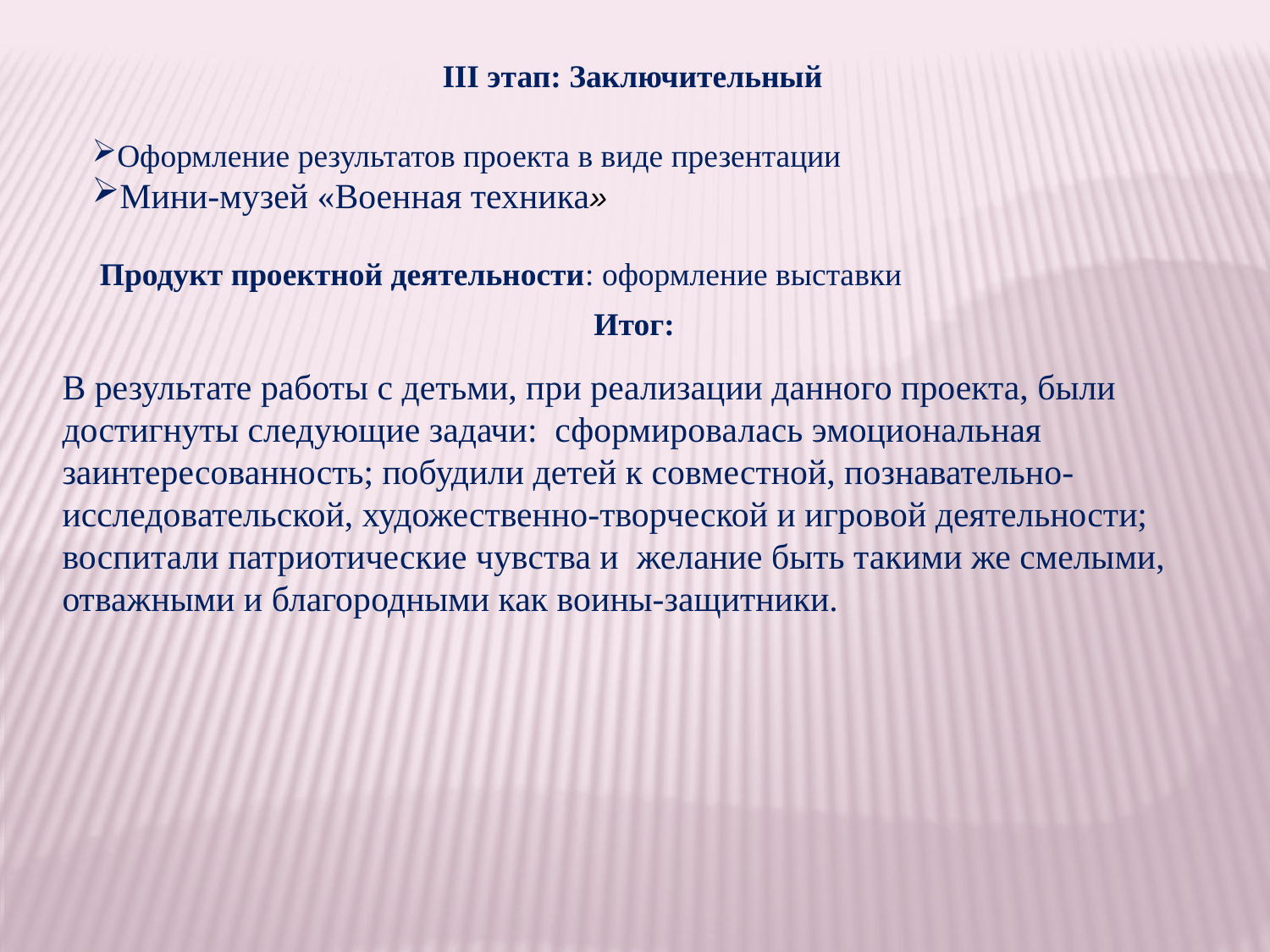

III этап: Заключительный
Оформление результатов проекта в виде презентации
Мини-музей «Военная техника»

 Продукт проектной деятельности: оформление выставки
Итог:

В результате работы с детьми, при реализации данного проекта, были достигнуты следующие задачи:  сформировалась эмоциональная заинтересованность; побудили детей к совместной, познавательно-исследовательской, художественно-творческой и игровой деятельности;  воспитали патриотические чувства и  желание быть такими же смелыми, отважными и благородными как воины-защитники.